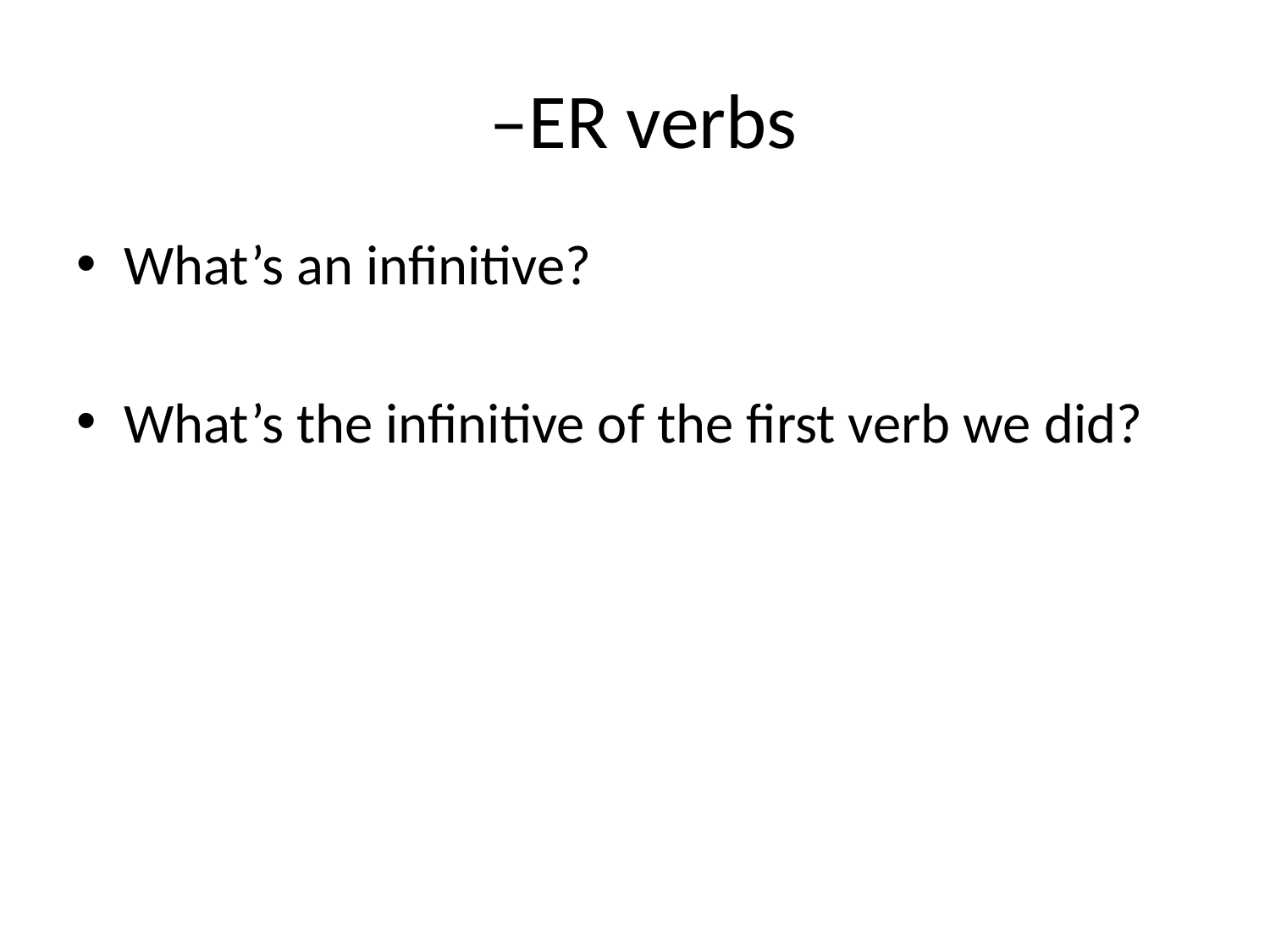

# –ER verbs
What’s an infinitive?

What’s the infinitive of the first verb we did?